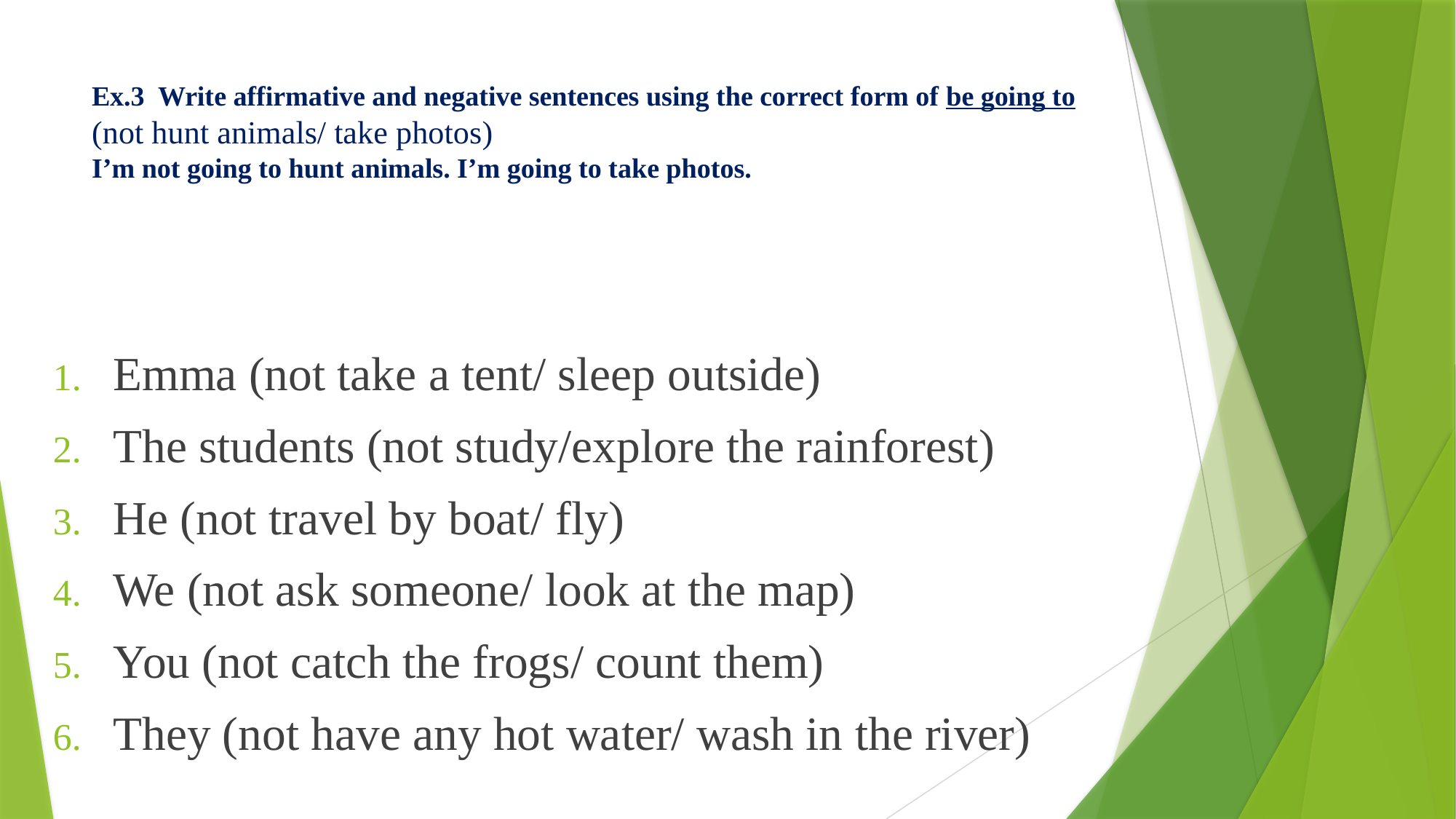

# Ex.3  Write affirmative and negative sentences using the correct form of be going to (not hunt animals/ take photos) I’m not going to hunt animals. I’m going to take photos.
Emma (not take a tent/ sleep outside)
The students (not study/explore the rainforest)
He (not travel by boat/ fly)
We (not ask someone/ look at the map)
You (not catch the frogs/ count them)
They (not have any hot water/ wash in the river)